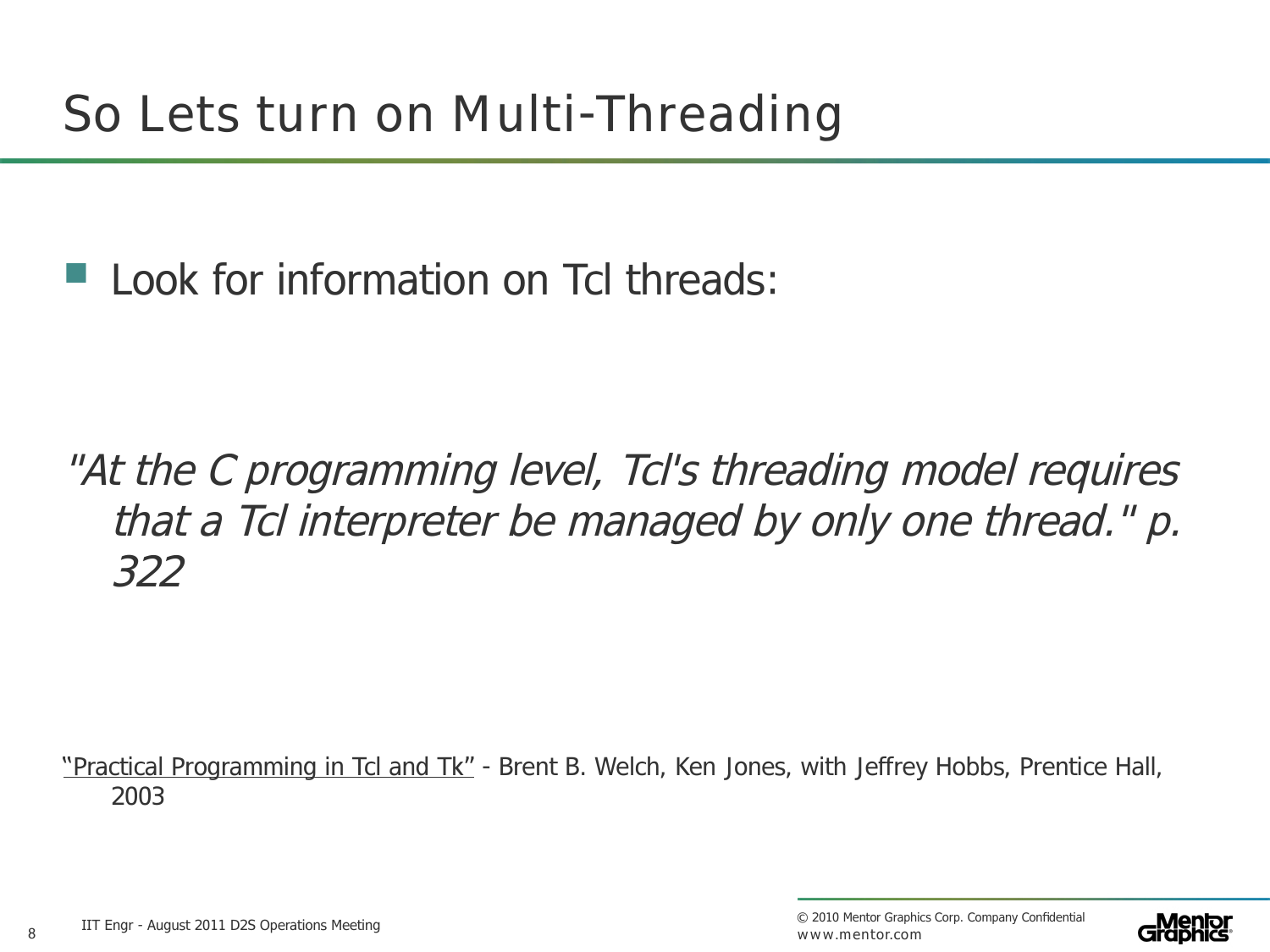

# So Lets turn on Multi-Threading

Look for information on Tcl threads:

"At the C programming level, Tcl's threading model requires that a Tcl interpreter be managed by only one thread." p. 322

“Practical Programming in Tcl and Tk” - Brent B. Welch, Ken Jones, with Jeffrey Hobbs, Prentice Hall, 2003
IIT Engr - August 2011 D2S Operations Meeting